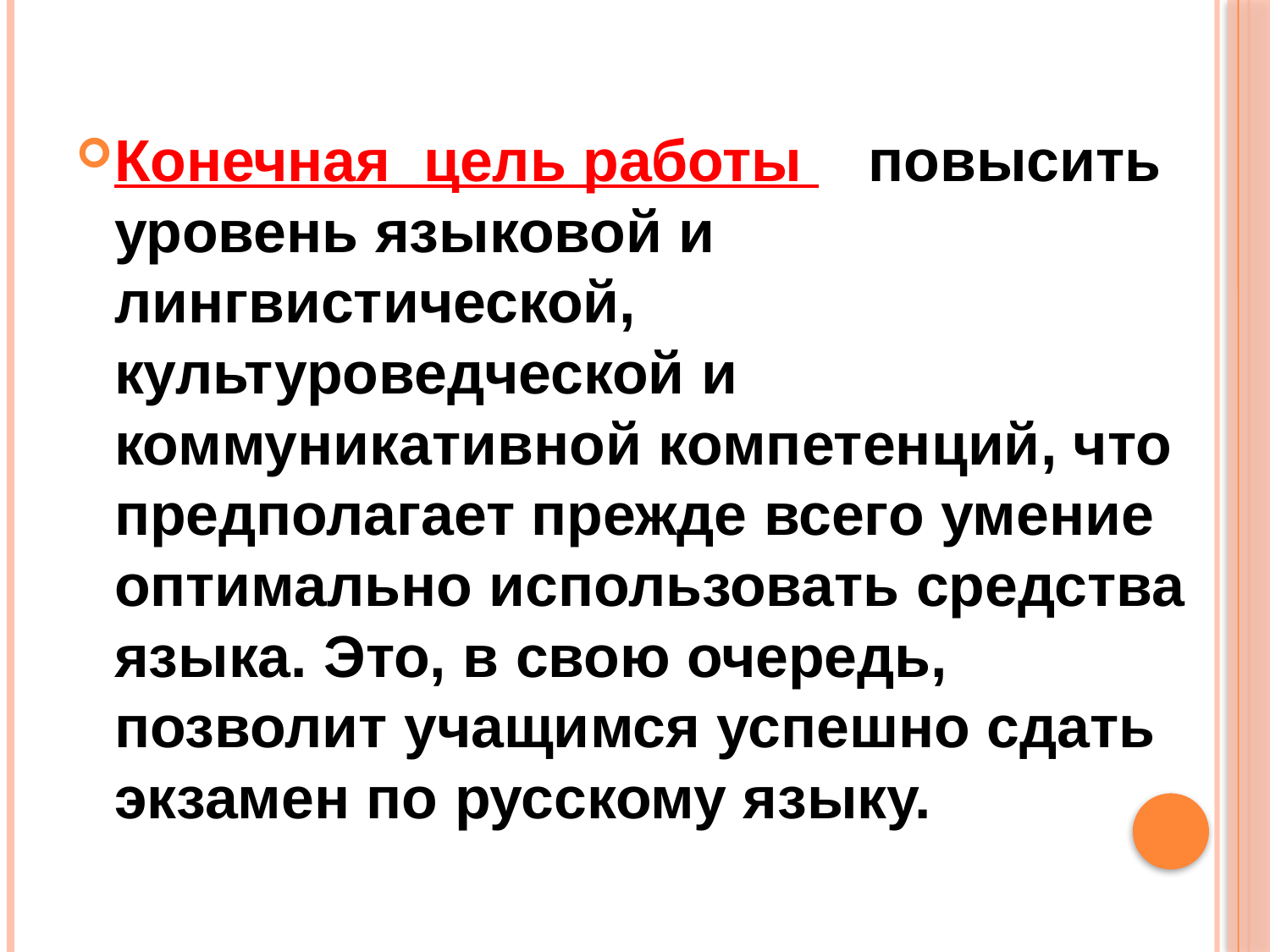

#
Конечная  цель работы – повысить уровень языковой и лингвистической, культуроведческой и коммуникативной компетенций, что предполагает прежде всего умение оптимально использовать средства языка. Это, в свою очередь, позволит учащимся успешно сдать экзамен по русскому языку.